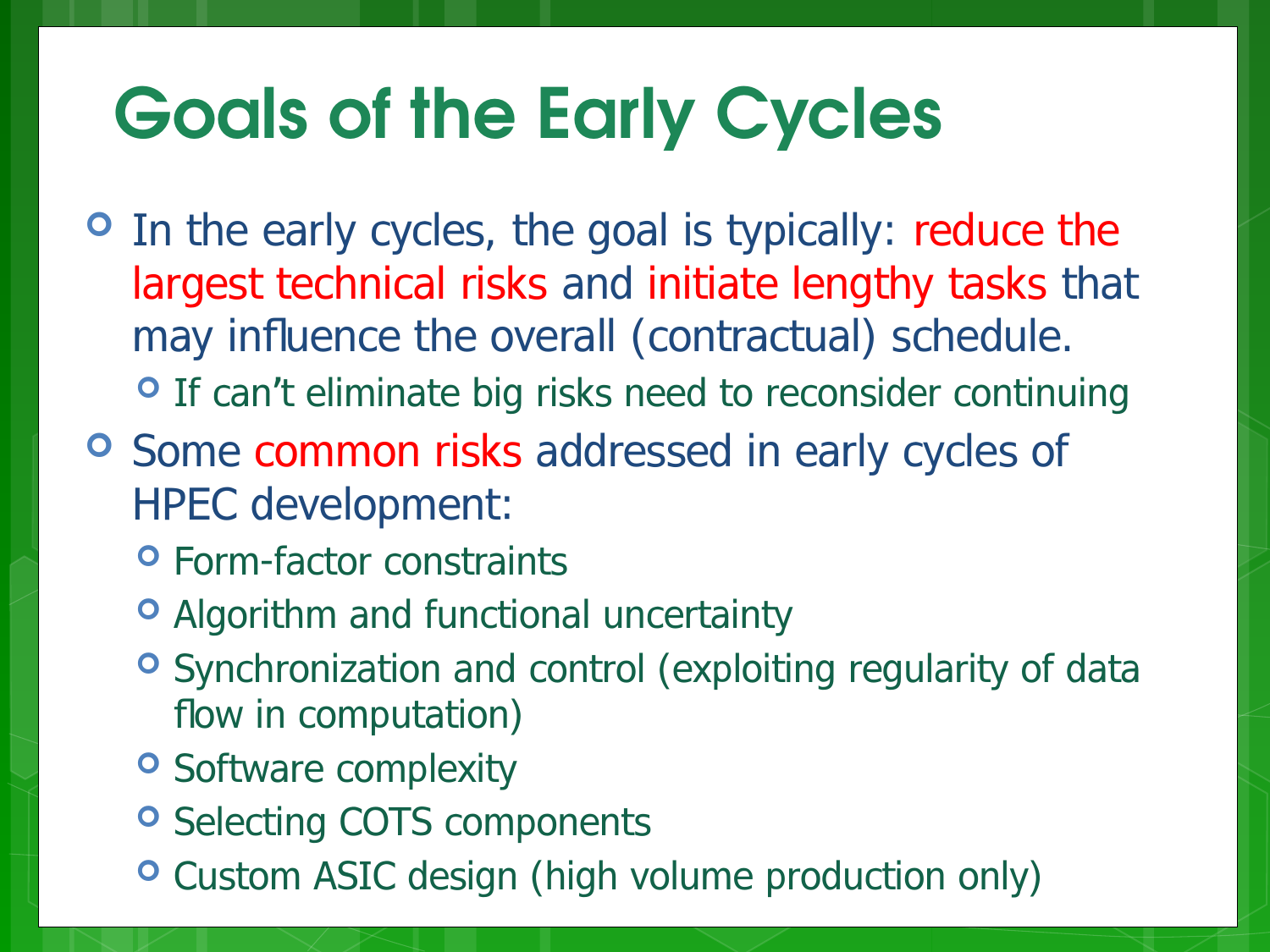

# Goals of the Early Cycles
In the early cycles, the goal is typically: reduce the largest technical risks and initiate lengthy tasks that may influence the overall (contractual) schedule.
If can’t eliminate big risks need to reconsider continuing
Some common risks addressed in early cycles of HPEC development:
Form-factor constraints
Algorithm and functional uncertainty
Synchronization and control (exploiting regularity of data flow in computation)
Software complexity
Selecting COTS components
Custom ASIC design (high volume production only)